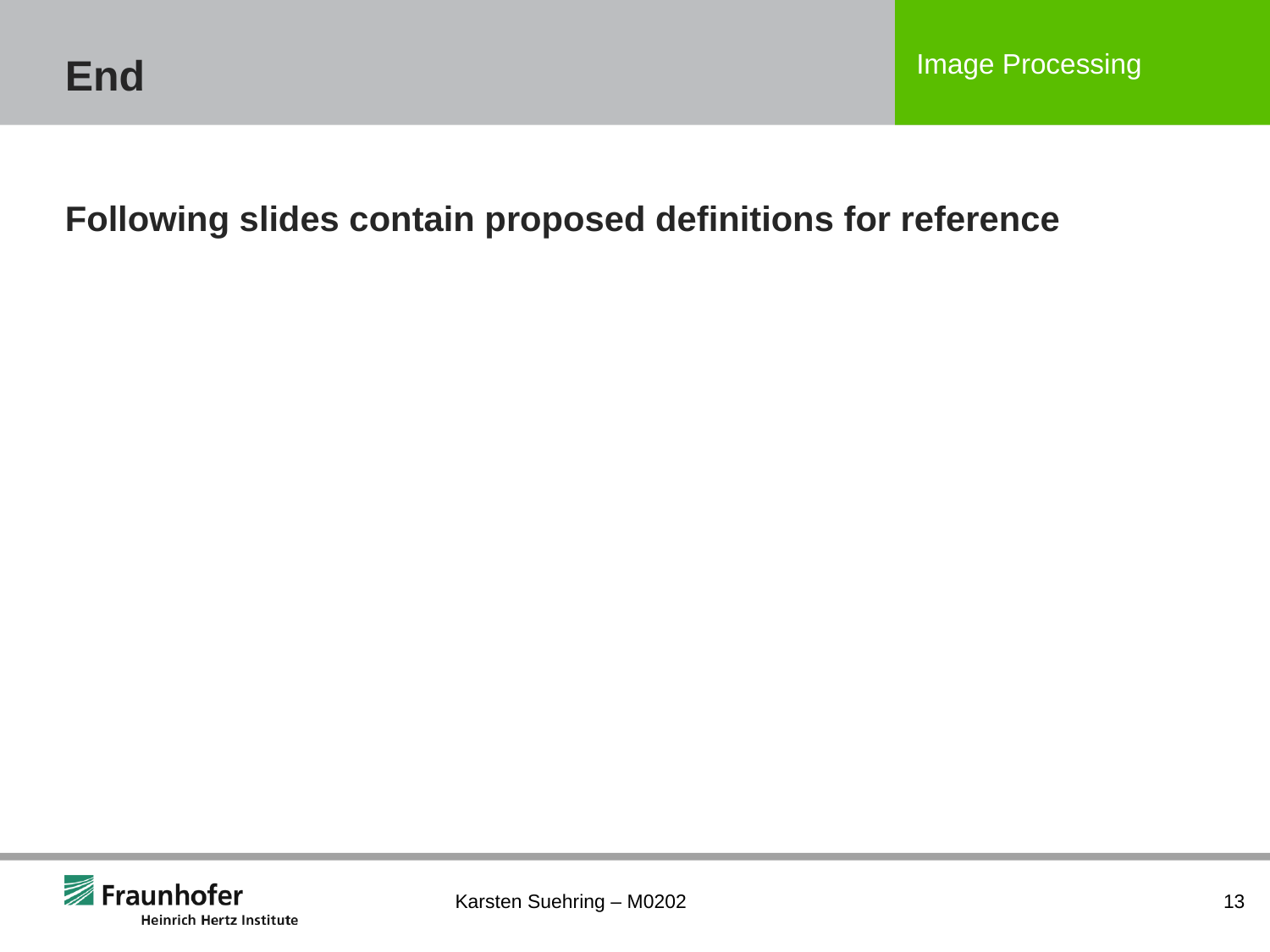

# End
Following slides contain proposed definitions for reference
Karsten Suehring – M0202
13